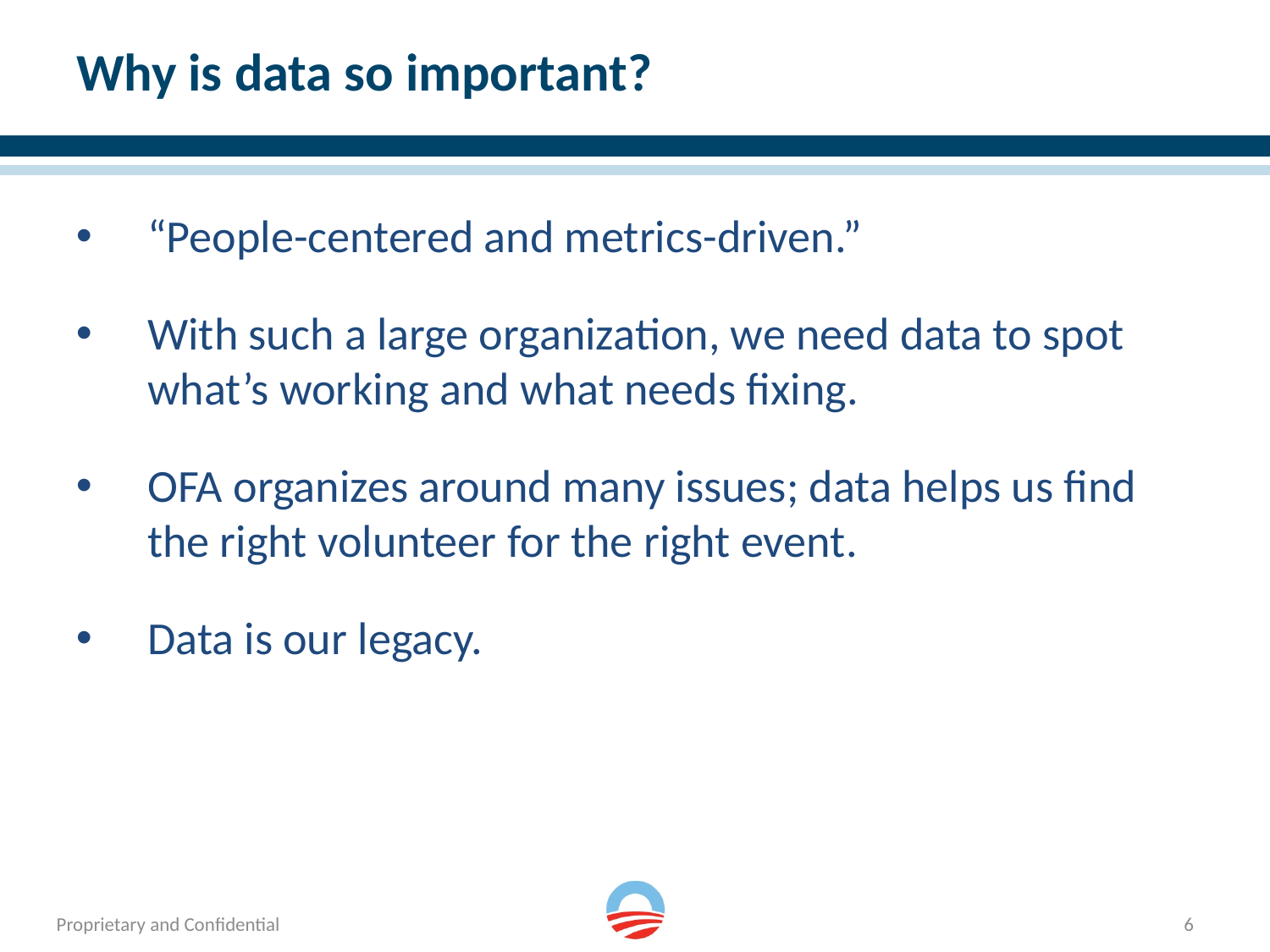

# Why is data so important?
“People-centered and metrics-driven.”
With such a large organization, we need data to spot what’s working and what needs fixing.
OFA organizes around many issues; data helps us find the right volunteer for the right event.
Data is our legacy.
6